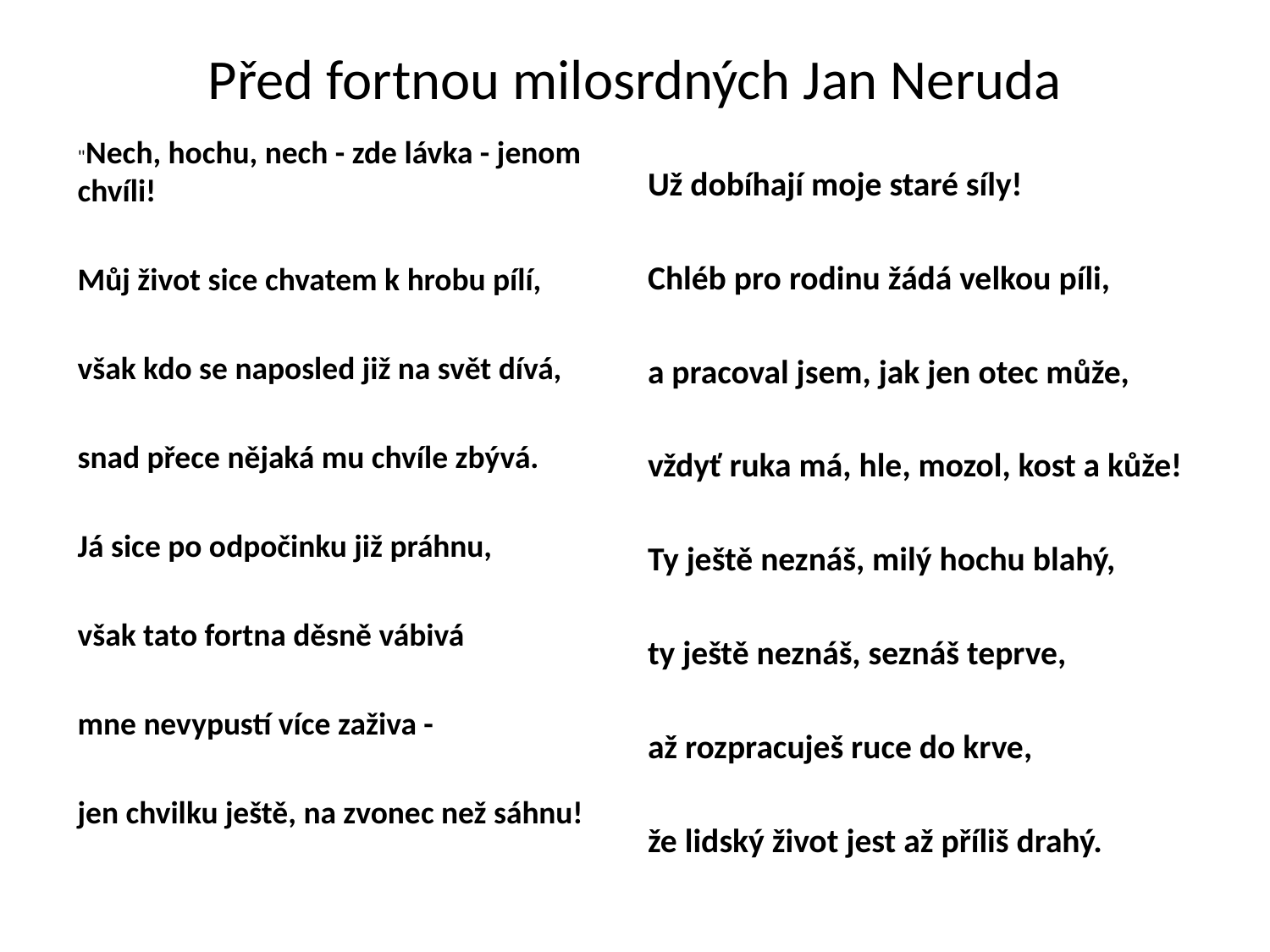

# Před fortnou milosrdných Jan Neruda
"Nech, hochu, nech - zde lávka - jenom chvíli!

Můj život sice chvatem k hrobu pílí,

však kdo se naposled již na svět dívá,

snad přece nějaká mu chvíle zbývá.

Já sice po odpočinku již práhnu,

však tato fortna děsně vábivá

mne nevypustí více zaživa -

jen chvilku ještě, na zvonec než sáhnu!

Už dobíhají moje staré síly!

Chléb pro rodinu žádá velkou píli,

a pracoval jsem, jak jen otec může,

vždyť ruka má, hle, mozol, kost a kůže!

Ty ještě neznáš, milý hochu blahý,

ty ještě neznáš, seznáš teprve,

až rozpracuješ ruce do krve,

že lidský život jest až příliš drahý.